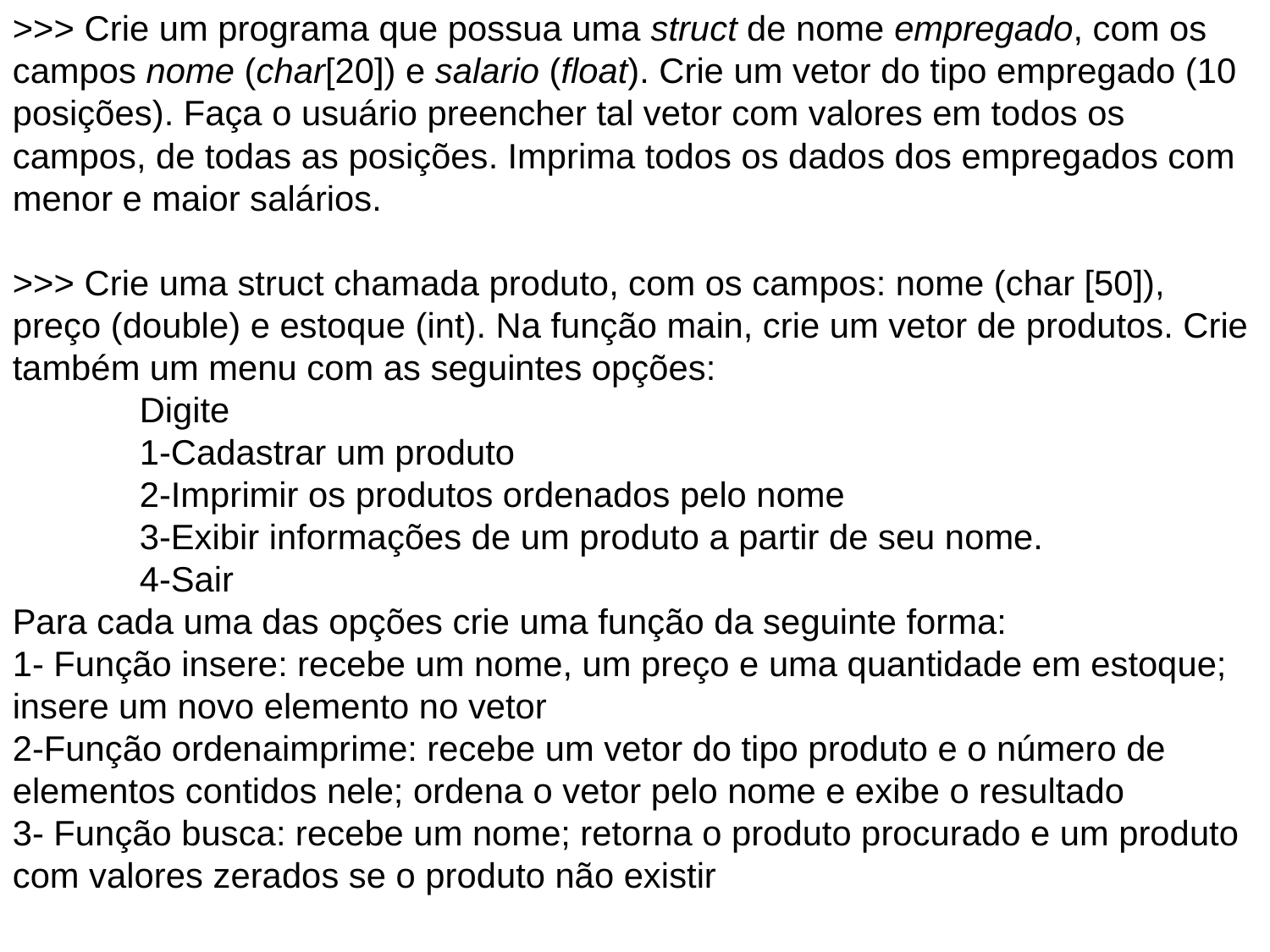

>>> Crie um programa que possua uma struct de nome empregado, com os campos nome (char[20]) e salario (float). Crie um vetor do tipo empregado (10 posições). Faça o usuário preencher tal vetor com valores em todos os campos, de todas as posições. Imprima todos os dados dos empregados com menor e maior salários.

>>> Crie uma struct chamada produto, com os campos: nome (char [50]), preço (double) e estoque (int). Na função main, crie um vetor de produtos. Crie também um menu com as seguintes opções:
Digite
1-Cadastrar um produto
2-Imprimir os produtos ordenados pelo nome
3-Exibir informações de um produto a partir de seu nome.
4-Sair
Para cada uma das opções crie uma função da seguinte forma:
1- Função insere: recebe um nome, um preço e uma quantidade em estoque; insere um novo elemento no vetor
2-Função ordenaimprime: recebe um vetor do tipo produto e o número de elementos contidos nele; ordena o vetor pelo nome e exibe o resultado
3- Função busca: recebe um nome; retorna o produto procurado e um produto com valores zerados se o produto não existir